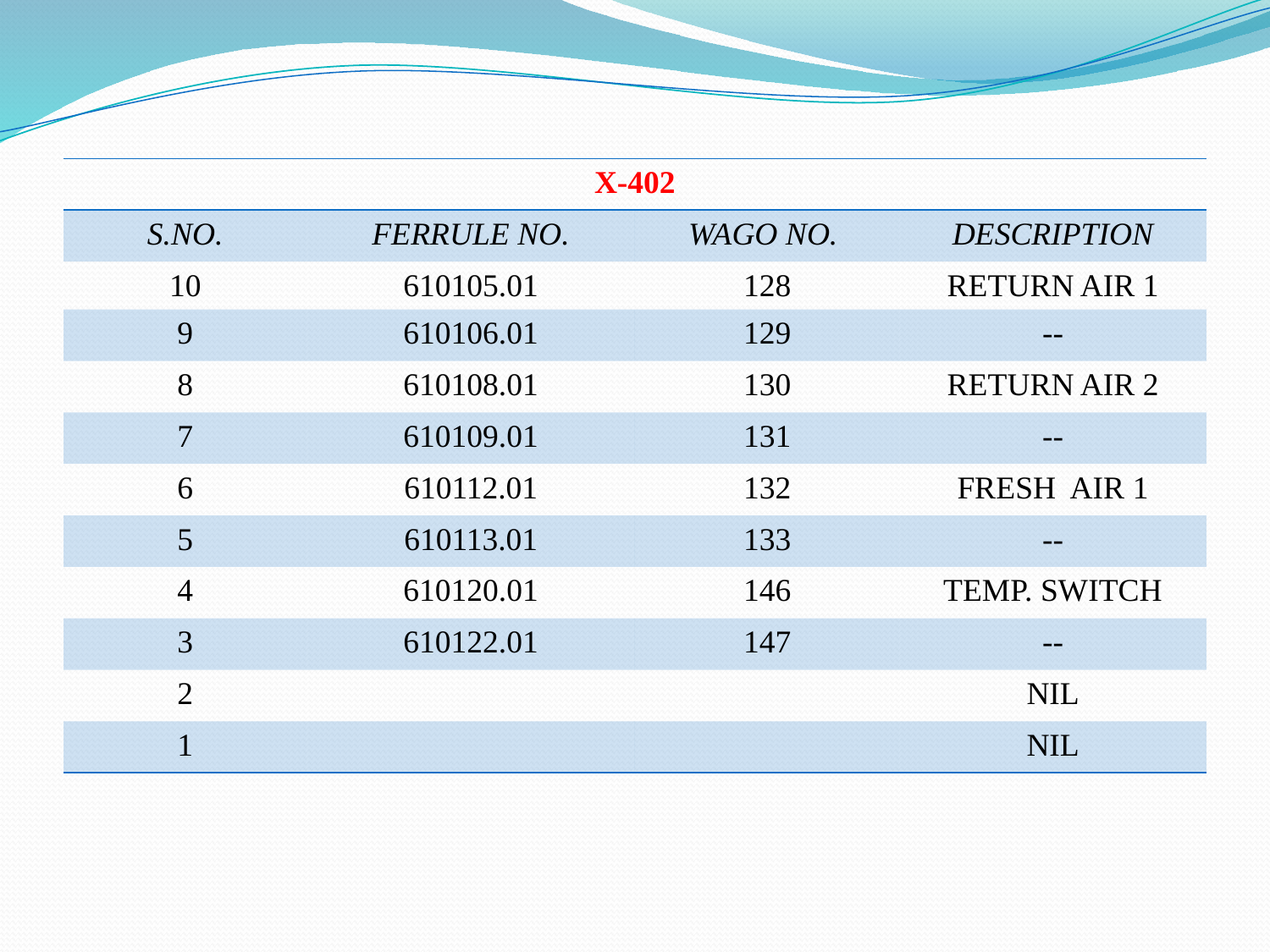

| X-402 |  |  |  |
| --- | --- | --- | --- |
| S.NO. | FERRULE NO. | WAGO NO. | DESCRIPTION |
| 10 | 610105.01 | 128 | RETURN AIR 1 |
| 9 | 610106.01 | 129 | -- |
| 8 | 610108.01 | 130 | RETURN AIR 2 |
| 7 | 610109.01 | 131 | -- |
| 6 | 610112.01 | 132 | FRESH AIR 1 |
| 5 | 610113.01 | 133 | -- |
| 4 | 610120.01 | 146 | TEMP. SWITCH |
| 3 | 610122.01 | 147 | -- |
| 2 |  |  | NIL |
| 1 |  |  | NIL |